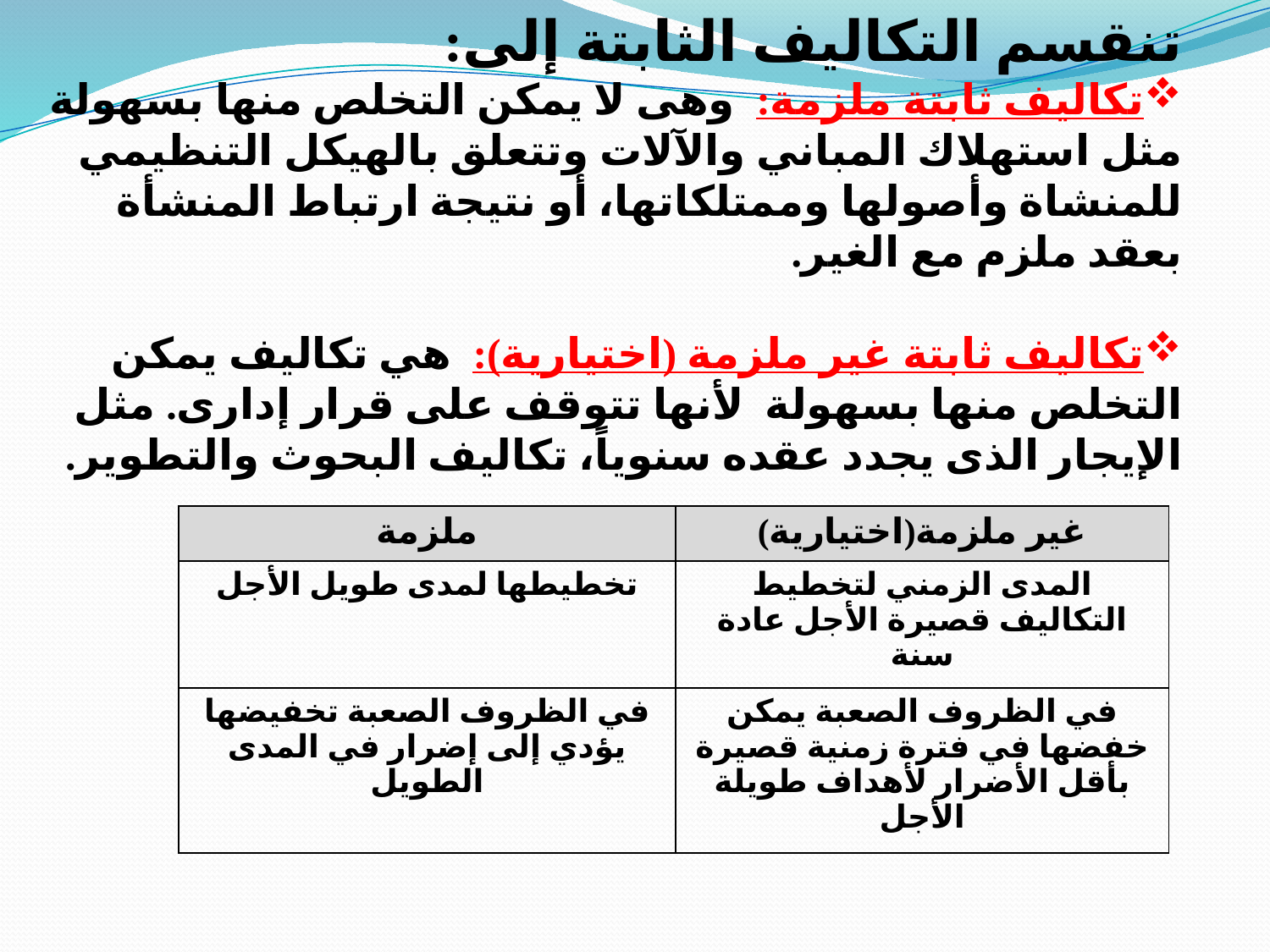

تنقسم التكاليف الثابتة إلى:
تكاليف ثابتة ملزمة:  وهى لا يمكن التخلص منها بسهولة مثل استهلاك المباني والآلات وتتعلق بالهيكل التنظيمي للمنشاة وأصولها وممتلكاتها، أو نتيجة ارتباط المنشأة بعقد ملزم مع الغير.

تكاليف ثابتة غير ملزمة (اختيارية):  هي تكاليف يمكن التخلص منها بسهولة  لأنها تتوقف على قرار إدارى. مثل الإيجار الذى يجدد عقده سنوياً، تكاليف البحوث والتطوير.

| ملزمة | غير ملزمة(اختيارية) |
| --- | --- |
| تخطيطها لمدى طويل الأجل | المدى الزمني لتخطيط التكاليف قصيرة الأجل عادة سنة |
| في الظروف الصعبة تخفيضها يؤدي إلى إضرار في المدى الطويل | في الظروف الصعبة يمكن خفضها في فترة زمنية قصيرة بأقل الأضرار لأهداف طويلة الأجل |